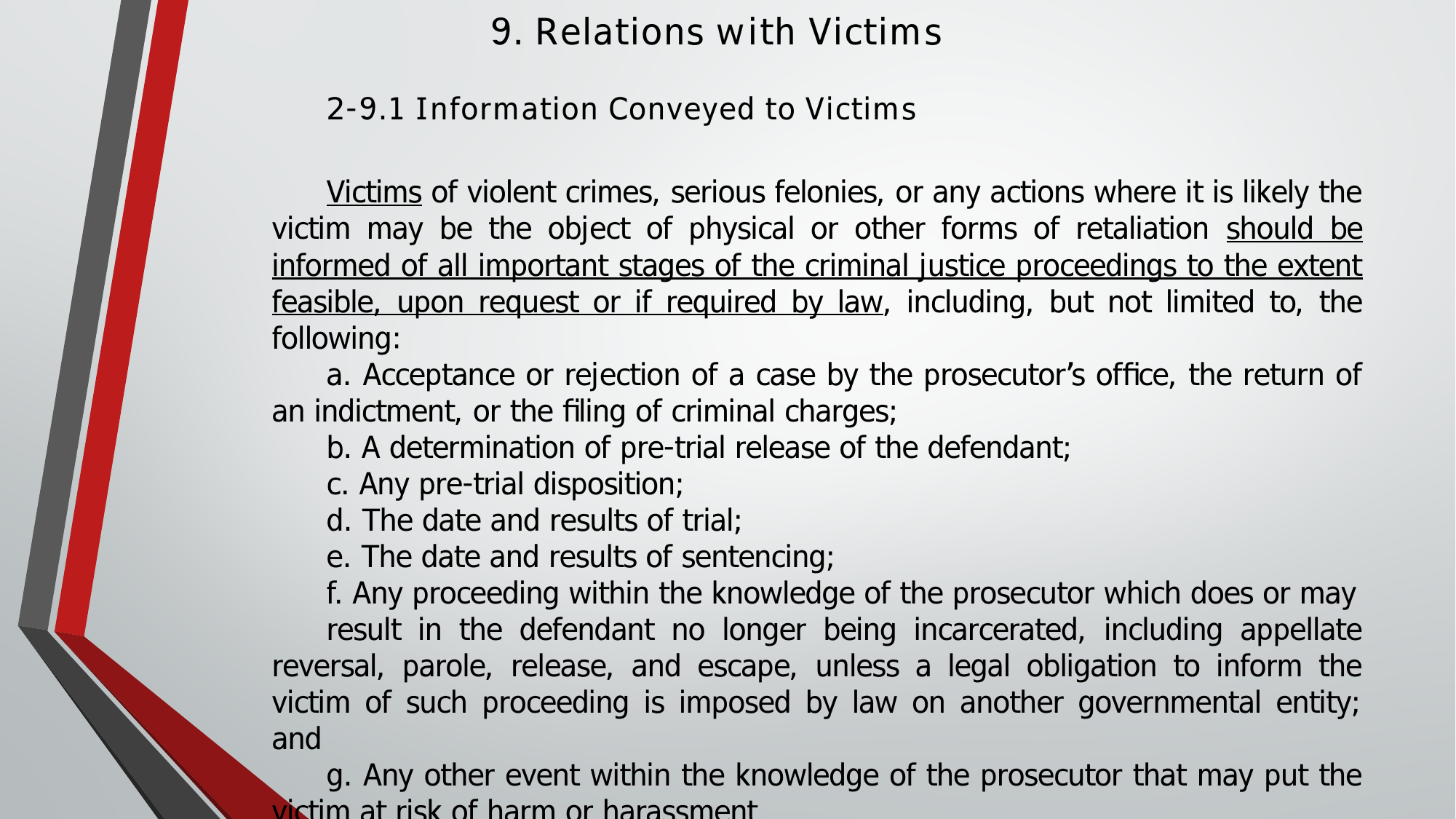

9. Relations with Victims

2-9.1 Information Conveyed to Victims

Victims of violent crimes, serious felonies, or any actions where it is likely the victim may be the object of physical or other forms of retaliation should be informed of all important stages of the criminal justice proceedings to the extent feasible, upon request or if required by law, including, but not limited to, the following:
a. Acceptance or rejection of a case by the prosecutor’s office, the return of an indictment, or the filing of criminal charges;
b. A determination of pre-trial release of the defendant;
c. Any pre-trial disposition;
d. The date and results of trial;
e. The date and results of sentencing;
f. Any proceeding within the knowledge of the prosecutor which does or may
result in the defendant no longer being incarcerated, including appellate reversal, parole, release, and escape, unless a legal obligation to inform the victim of such proceeding is imposed by law on another governmental entity; and
g. Any other event within the knowledge of the prosecutor that may put the victim at risk of harm or harassment.